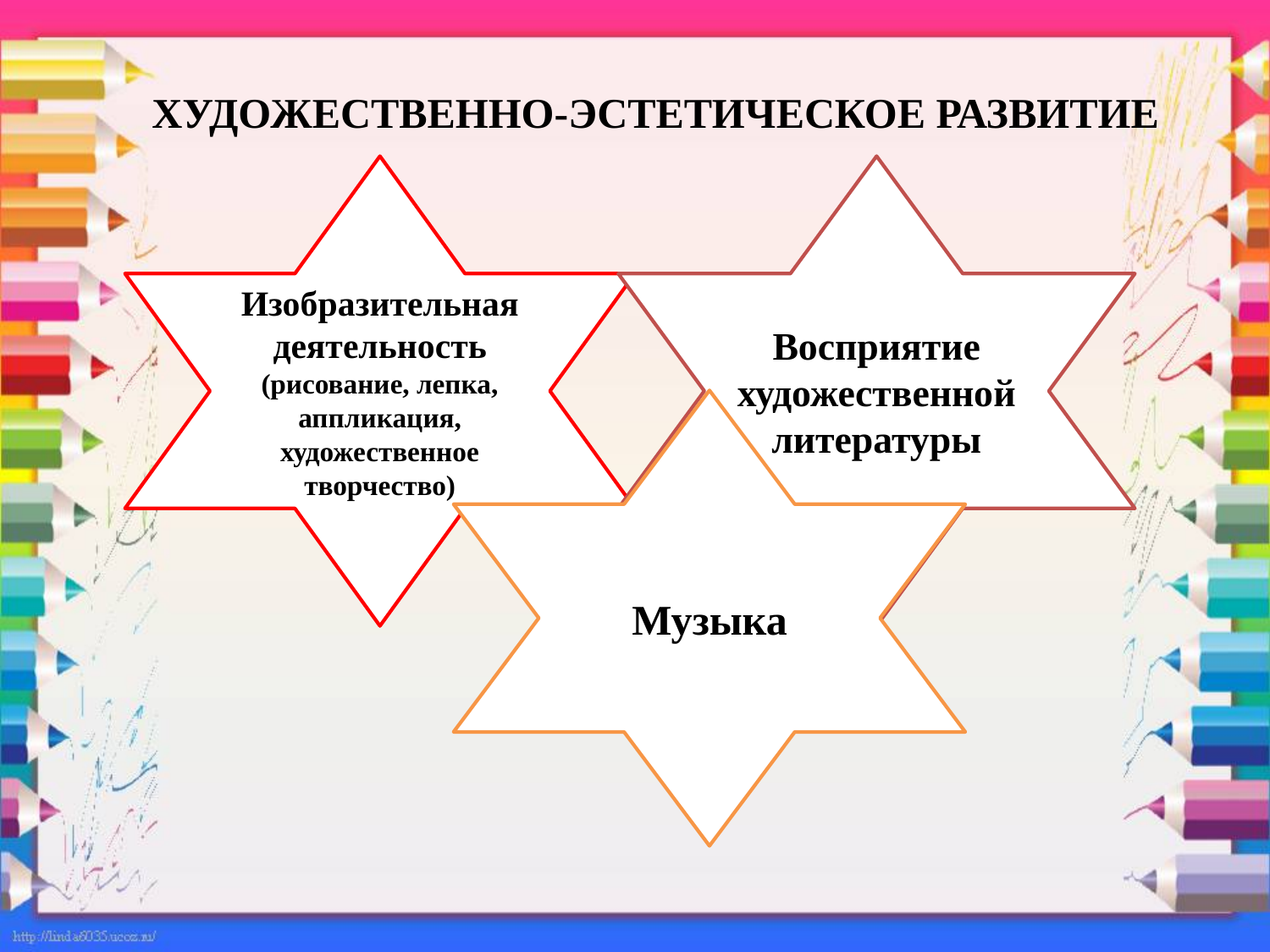

# ХУДОЖЕСТВЕННО-ЭСТЕТИЧЕСКОЕ РАЗВИТИЕ
Изобразительная деятельность (рисование, лепка, аппликация, художественное творчество)
Восприятие художественной литературы
Музыка